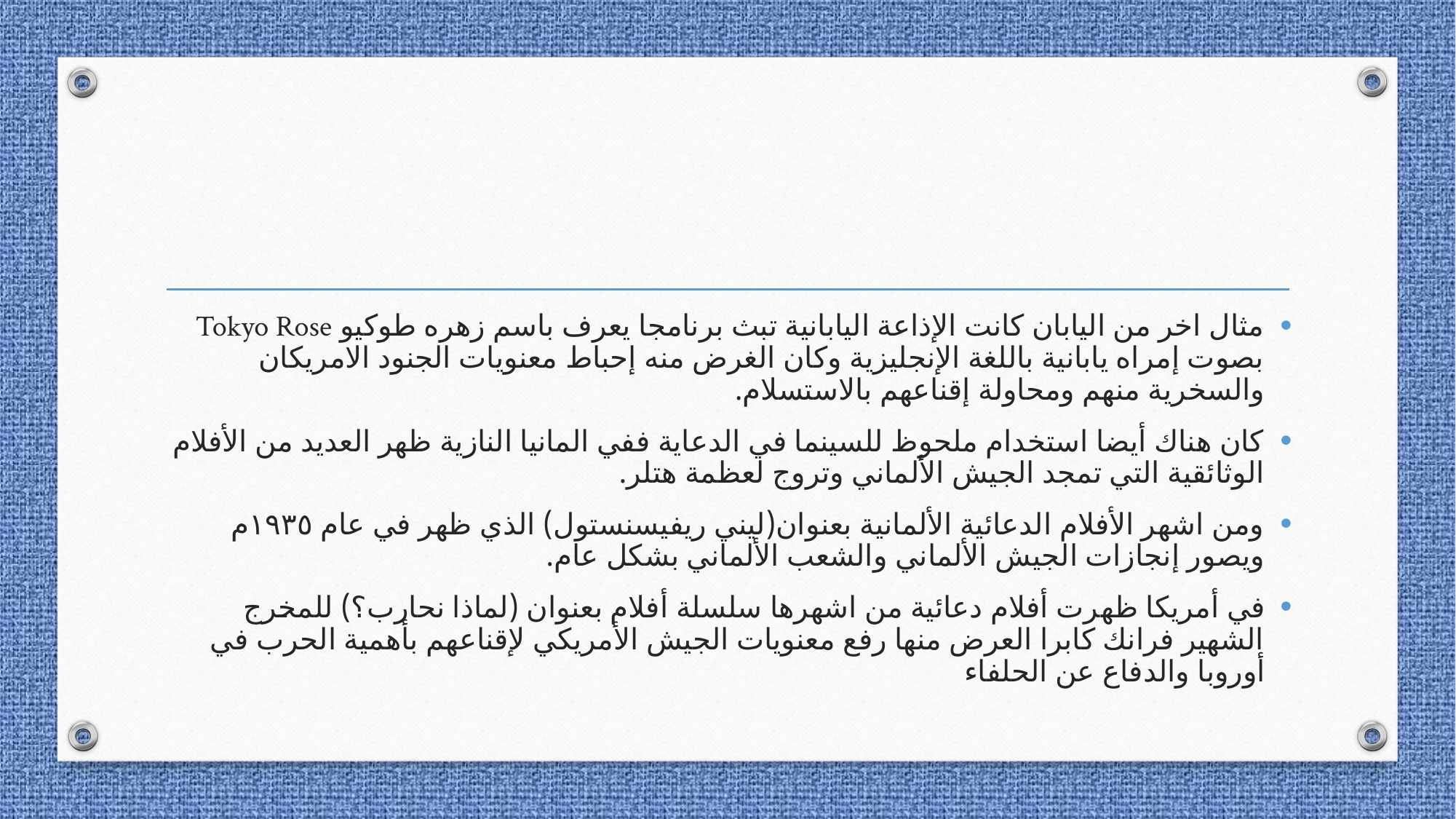

#
مثال اخر من اليابان كانت الإذاعة اليابانية تبث برنامجا يعرف باسم زهره طوكيو Tokyo Rose بصوت إمراه يابانية باللغة الإنجليزية وكان الغرض منه إحباط معنويات الجنود الامريكان والسخرية منهم ومحاولة إقناعهم بالاستسلام.
كان هناك أيضا استخدام ملحوظ للسينما في الدعاية ففي المانيا النازية ظهر العديد من الأفلام الوثائقية التي تمجد الجيش الألماني وتروج لعظمة هتلر.
ومن اشهر الأفلام الدعائية الألمانية بعنوان(ليني ريفيسنستول) الذي ظهر في عام ١٩٣٥م ويصور إنجازات الجيش الألماني والشعب الألماني بشكل عام.
في أمريكا ظهرت أفلام دعائية من اشهرها سلسلة أفلام بعنوان (لماذا نحارب؟) للمخرج الشهير فرانك كابرا العرض منها رفع معنويات الجيش الأمريكي لإقناعهم بأهمية الحرب في أوروبا والدفاع عن الحلفاء